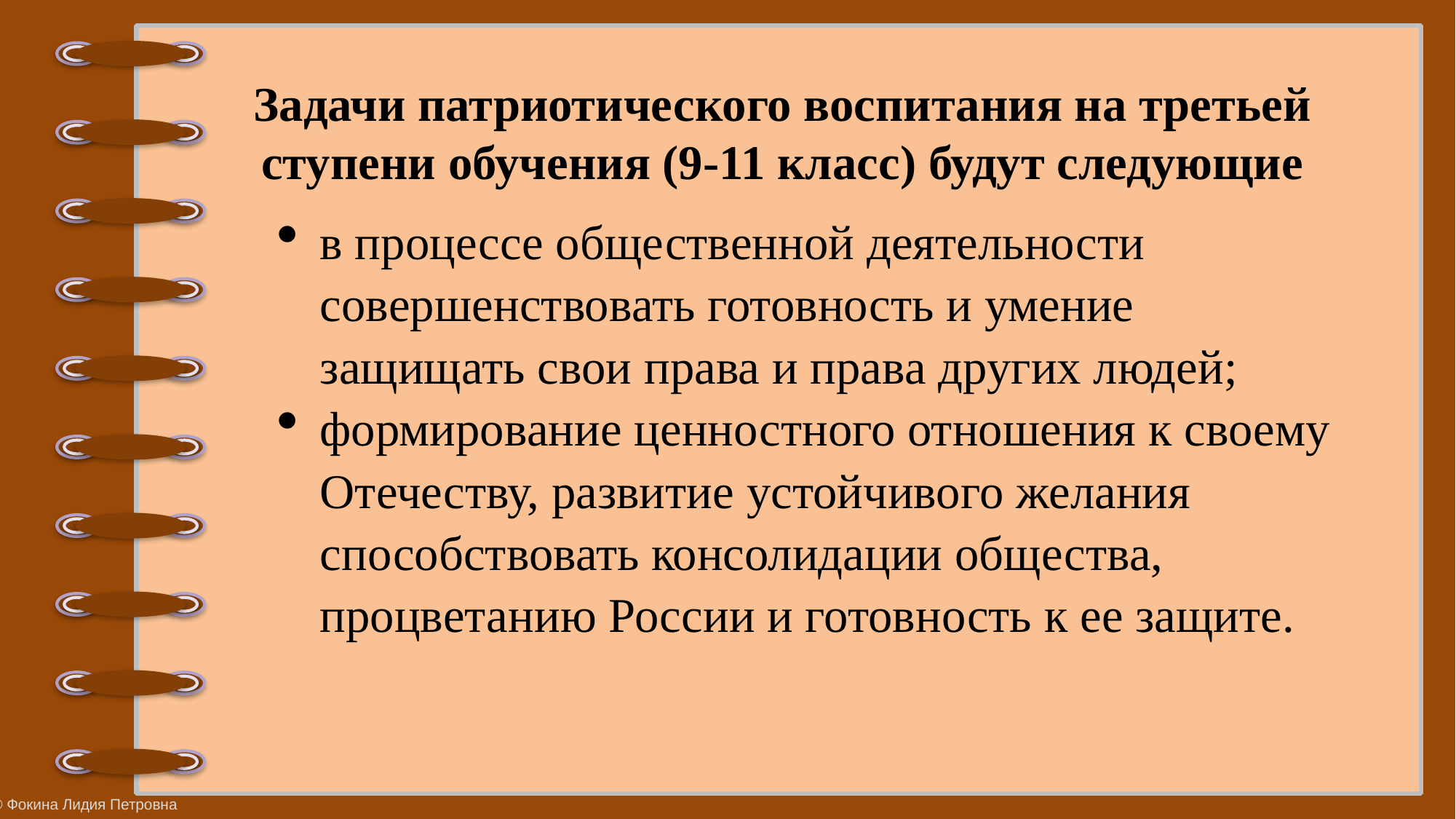

Задачи патриотического воспитания на третьей ступени обучения (9-11 класс) будут следующие
в процессе общественной деятельности совершенствовать готовность и умение защищать свои права и права других людей;
формирование ценностного отношения к своему Отечеству, развитие устойчивого желания способствовать консолидации общества, процветанию России и готовность к ее защите.